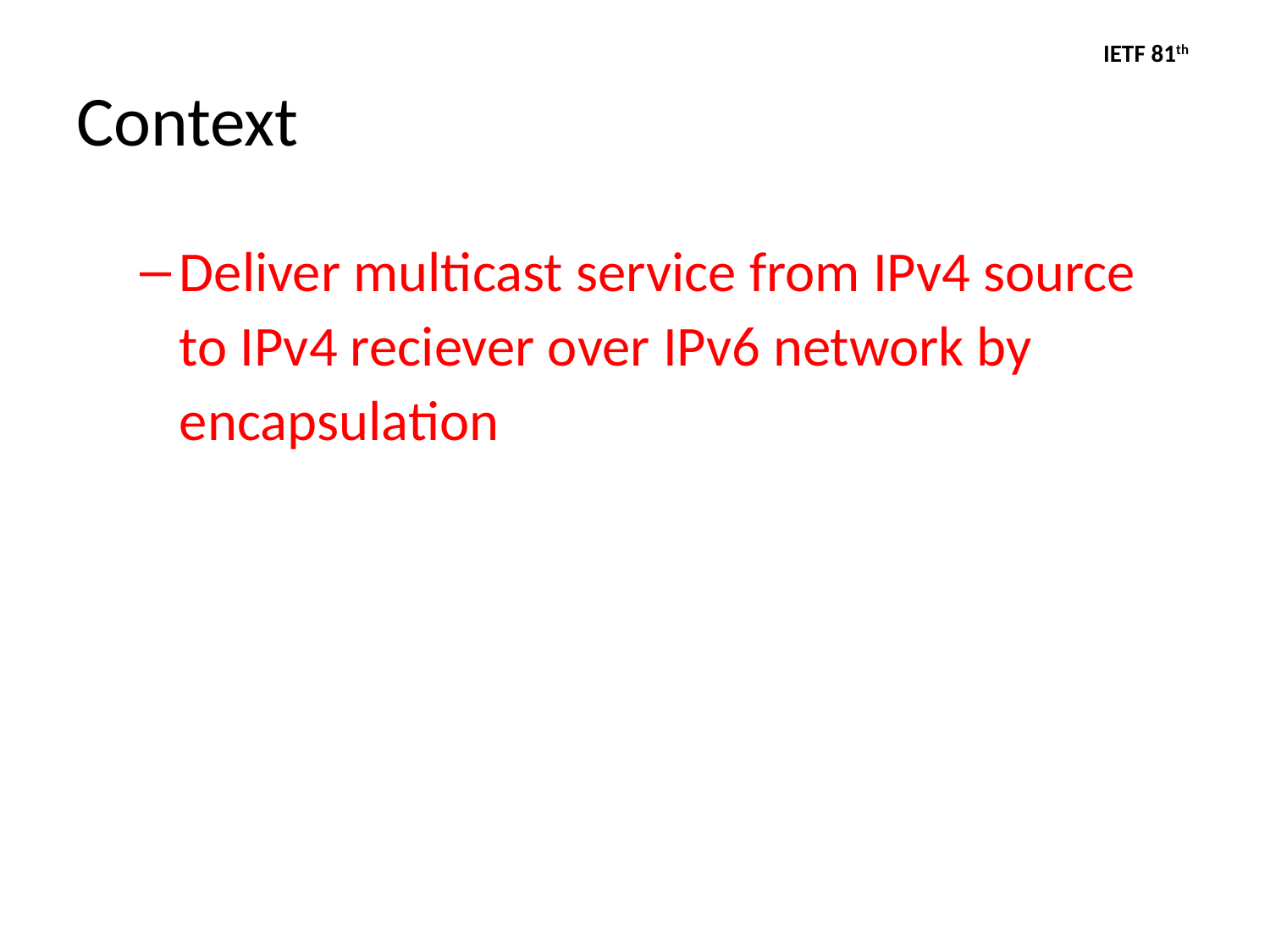

# Context
Deliver multicast service from IPv4 source to IPv4 reciever over IPv6 network by encapsulation